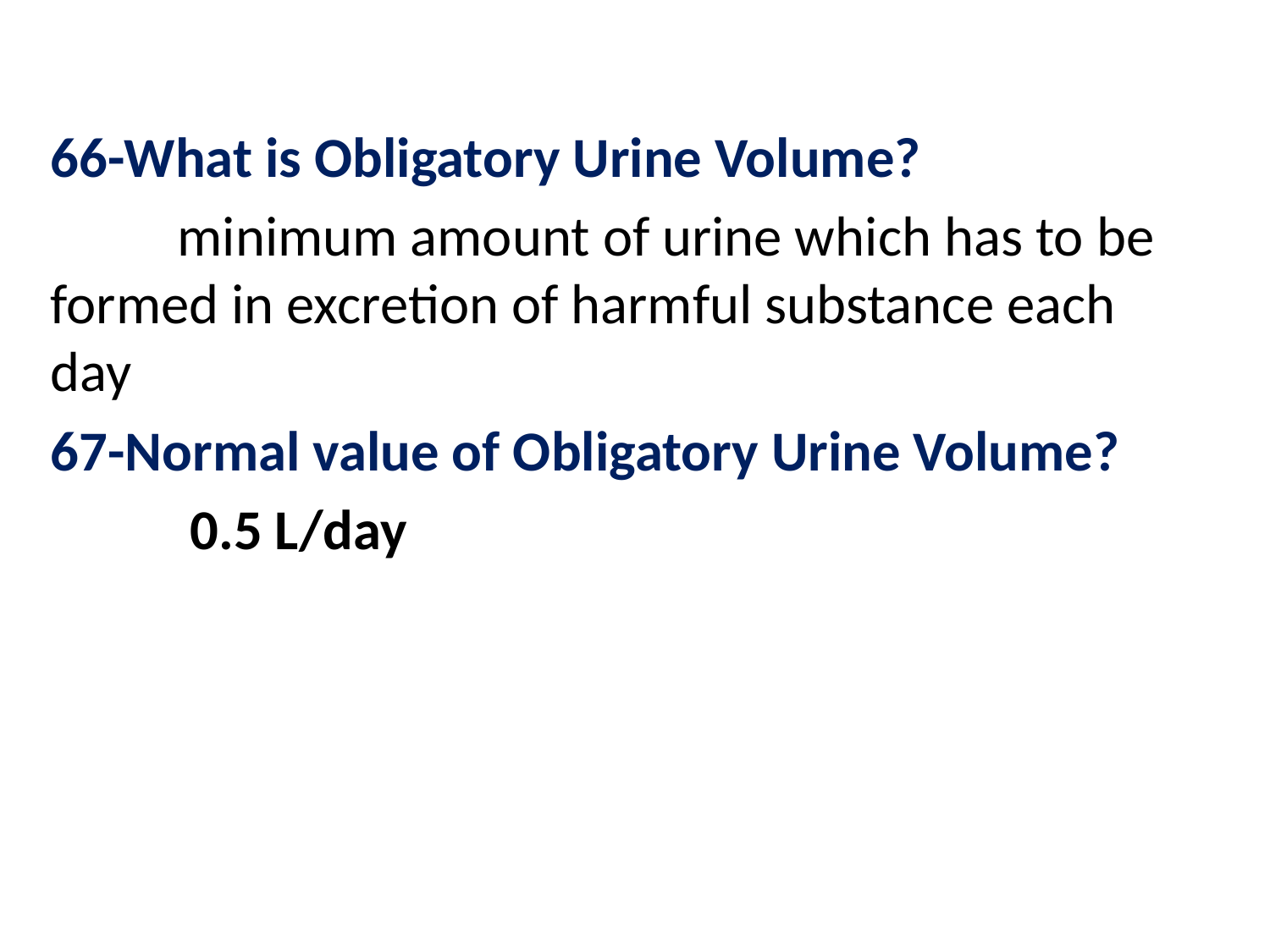

66-What is Obligatory Urine Volume?
	minimum amount of urine which has to be 	formed in excretion of harmful substance each 	day
67-Normal value of Obligatory Urine Volume?
	 0.5 L/day